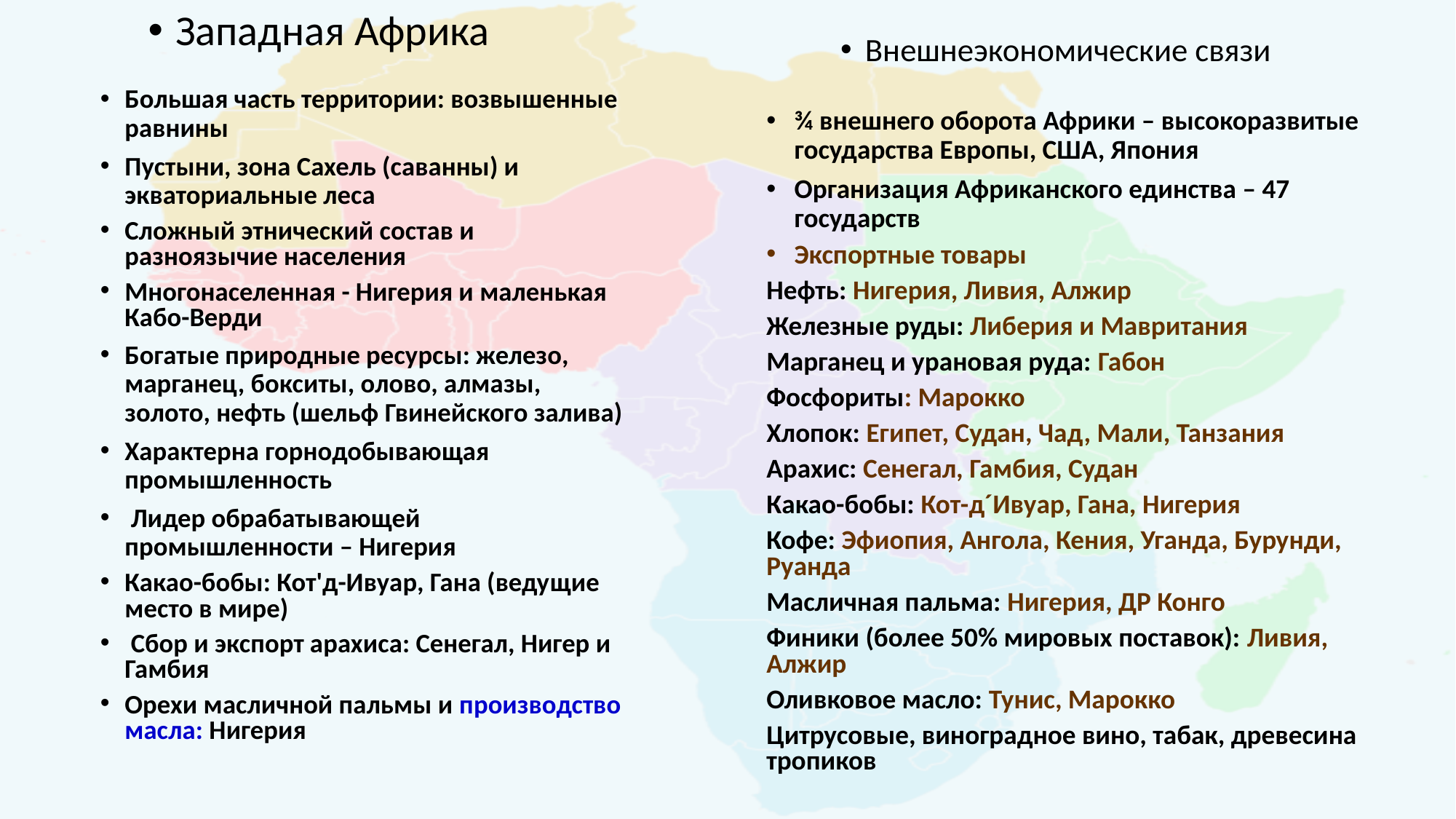

Западная Африка
Внешнеэкономические связи
Большая часть территории: возвышенные равнины
Пустыни, зона Сахель (саванны) и экваториальные леса
Сложный этнический состав и разноязычие населения
Многонаселенная - Нигерия и маленькая Кабо-Верди
Богатые природные ресурсы: железо, марганец, бокситы, олово, алмазы, золото, нефть (шельф Гвинейского залива)
Характерна горнодобывающая промышленность
 Лидер обрабатывающей промышленности – Нигерия
Какао-бобы: Кот'д-Ивуар, Гана (веду­щие место в мире)
 Сбор и экспорт арахиса: Сенегал, Нигер и Гамбия
Орехи масличной пальмы и производство масла: Нигерия

¾ внешнего оборота Африки – высокоразвитые государства Европы, США, Япония
Организация Африканского единства – 47 государств
Экспортные товары
Нефть: Нигерия, Ливия, Алжир
Железные руды: Либерия и Мавритания
Марганец и урановая руда: Габон
Фосфориты: Марокко
Хлопок: Египет, Судан, Чад, Мали, Танзания
Арахис: Сенегал, Гамбия, Судан
Какао-бобы: Кот-д´Ивуар, Гана, Нигерия
Кофе: Эфиопия, Ангола, Кения, Уганда, Бурунди, Руанда
Масличная пальма: Нигерия, ДР Конго
Финики (более 50% мировых поставок): Ливия, Алжир
Оливковое масло: Тунис, Марокко
Цитрусовые, виноградное вино, табак, древесина тропиков